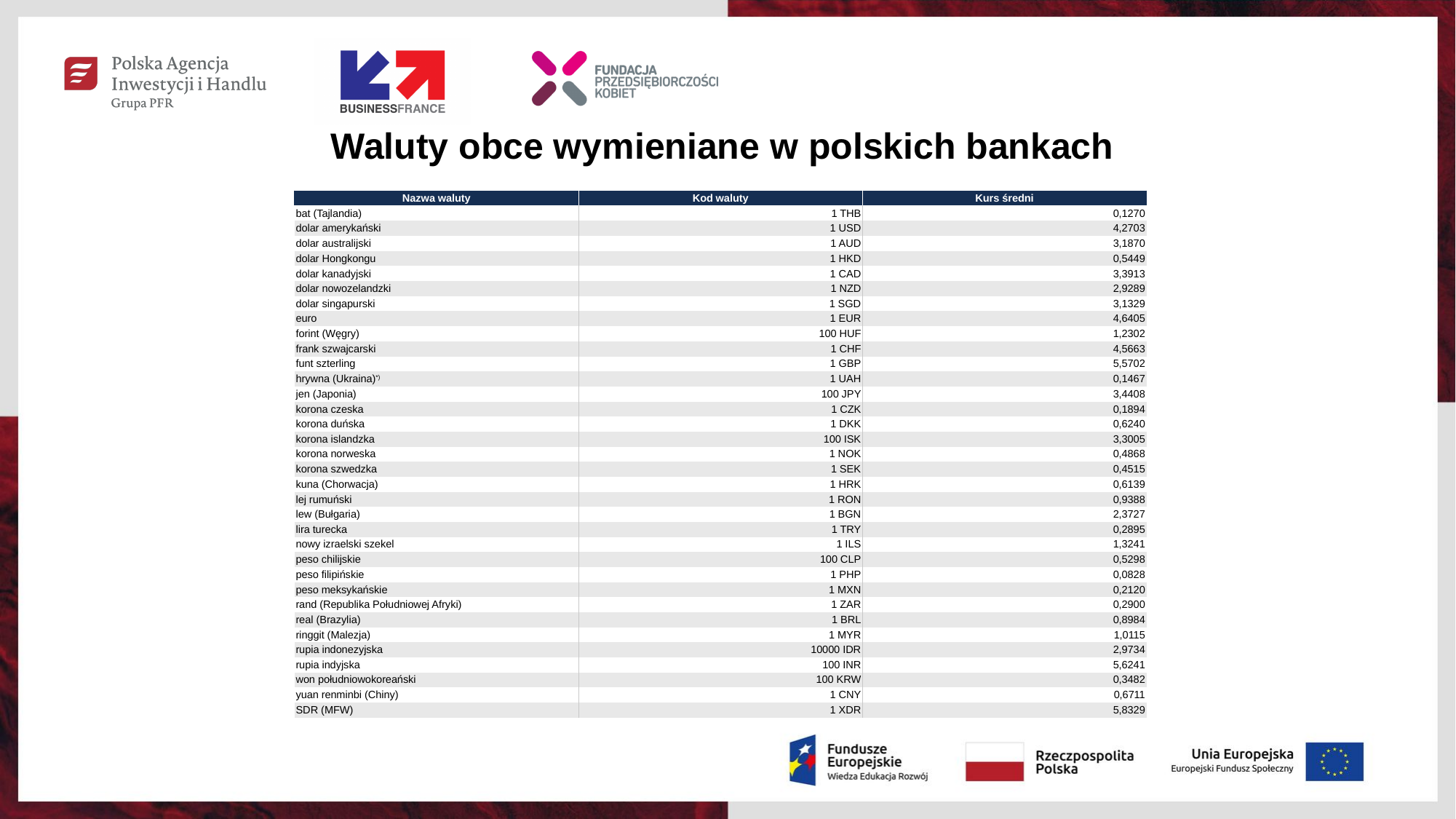

# Waluty obce wymieniane w polskich bankach
| Nazwa waluty | Kod waluty | Kurs średni |
| --- | --- | --- |
| bat (Tajlandia) | 1 THB | 0,1270 |
| dolar amerykański | 1 USD | 4,2703 |
| dolar australijski | 1 AUD | 3,1870 |
| dolar Hongkongu | 1 HKD | 0,5449 |
| dolar kanadyjski | 1 CAD | 3,3913 |
| dolar nowozelandzki | 1 NZD | 2,9289 |
| dolar singapurski | 1 SGD | 3,1329 |
| euro | 1 EUR | 4,6405 |
| forint (Węgry) | 100 HUF | 1,2302 |
| frank szwajcarski | 1 CHF | 4,5663 |
| funt szterling | 1 GBP | 5,5702 |
| hrywna (Ukraina)\*) | 1 UAH | 0,1467 |
| jen (Japonia) | 100 JPY | 3,4408 |
| korona czeska | 1 CZK | 0,1894 |
| korona duńska | 1 DKK | 0,6240 |
| korona islandzka | 100 ISK | 3,3005 |
| korona norweska | 1 NOK | 0,4868 |
| korona szwedzka | 1 SEK | 0,4515 |
| kuna (Chorwacja) | 1 HRK | 0,6139 |
| lej rumuński | 1 RON | 0,9388 |
| lew (Bułgaria) | 1 BGN | 2,3727 |
| lira turecka | 1 TRY | 0,2895 |
| nowy izraelski szekel | 1 ILS | 1,3241 |
| peso chilijskie | 100 CLP | 0,5298 |
| peso filipińskie | 1 PHP | 0,0828 |
| peso meksykańskie | 1 MXN | 0,2120 |
| rand (Republika Południowej Afryki) | 1 ZAR | 0,2900 |
| real (Brazylia) | 1 BRL | 0,8984 |
| ringgit (Malezja) | 1 MYR | 1,0115 |
| rupia indonezyjska | 10000 IDR | 2,9734 |
| rupia indyjska | 100 INR | 5,6241 |
| won południowokoreański | 100 KRW | 0,3482 |
| yuan renminbi (Chiny) | 1 CNY | 0,6711 |
| SDR (MFW) | 1 XDR | 5,8329 |